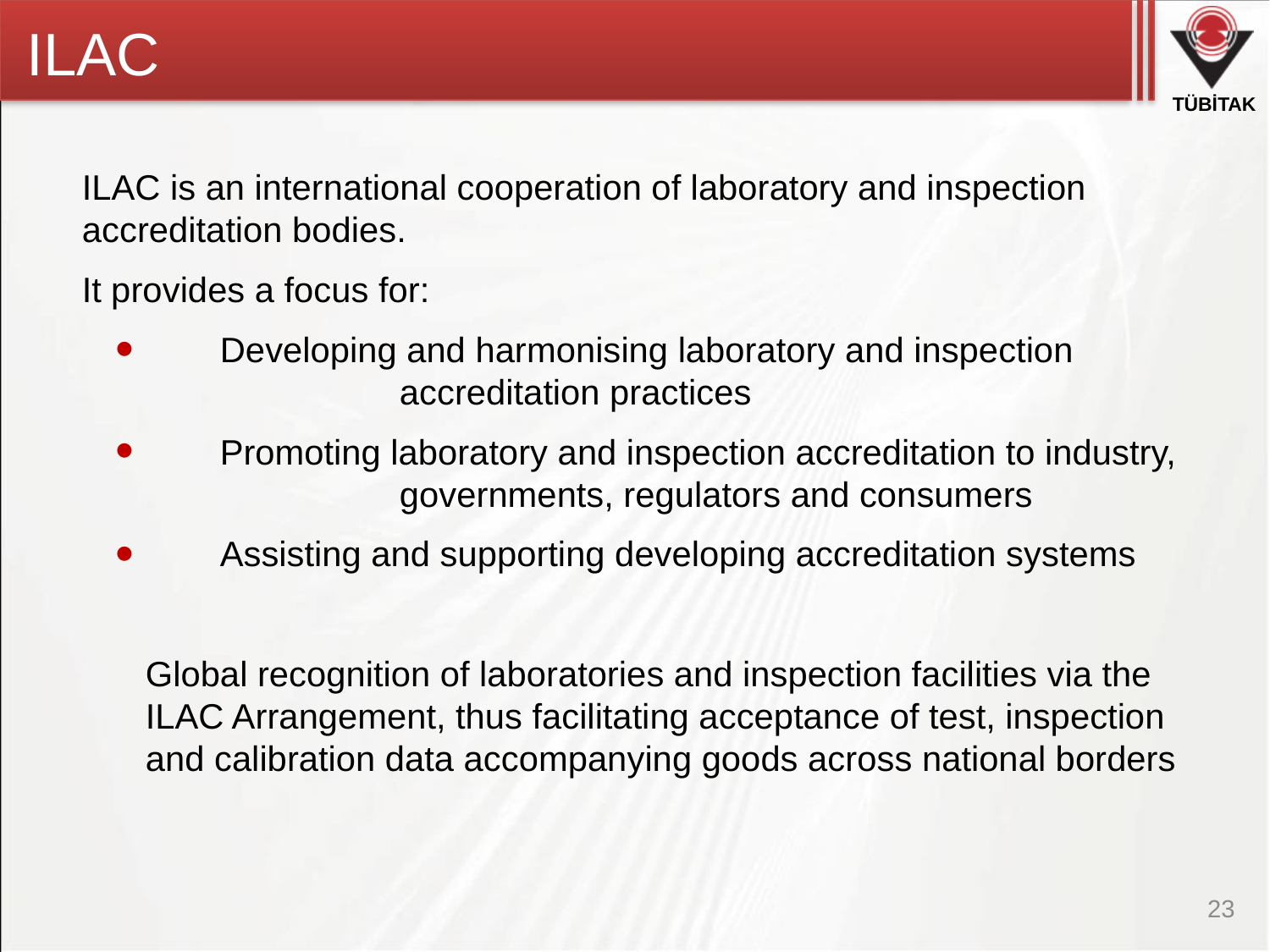

ILAC
ILAC is an international cooperation of laboratory and inspection accreditation bodies.
It provides a focus for:
	Developing and harmonising laboratory and inspection 				accreditation practices
	Promoting laboratory and inspection accreditation to industry, 			governments, regulators and consumers
  	Assisting and supporting developing accreditation systems

Global recognition of laboratories and inspection facilities via the ILAC Arrangement, thus facilitating acceptance of test, inspection and calibration data accompanying goods across national borders

23